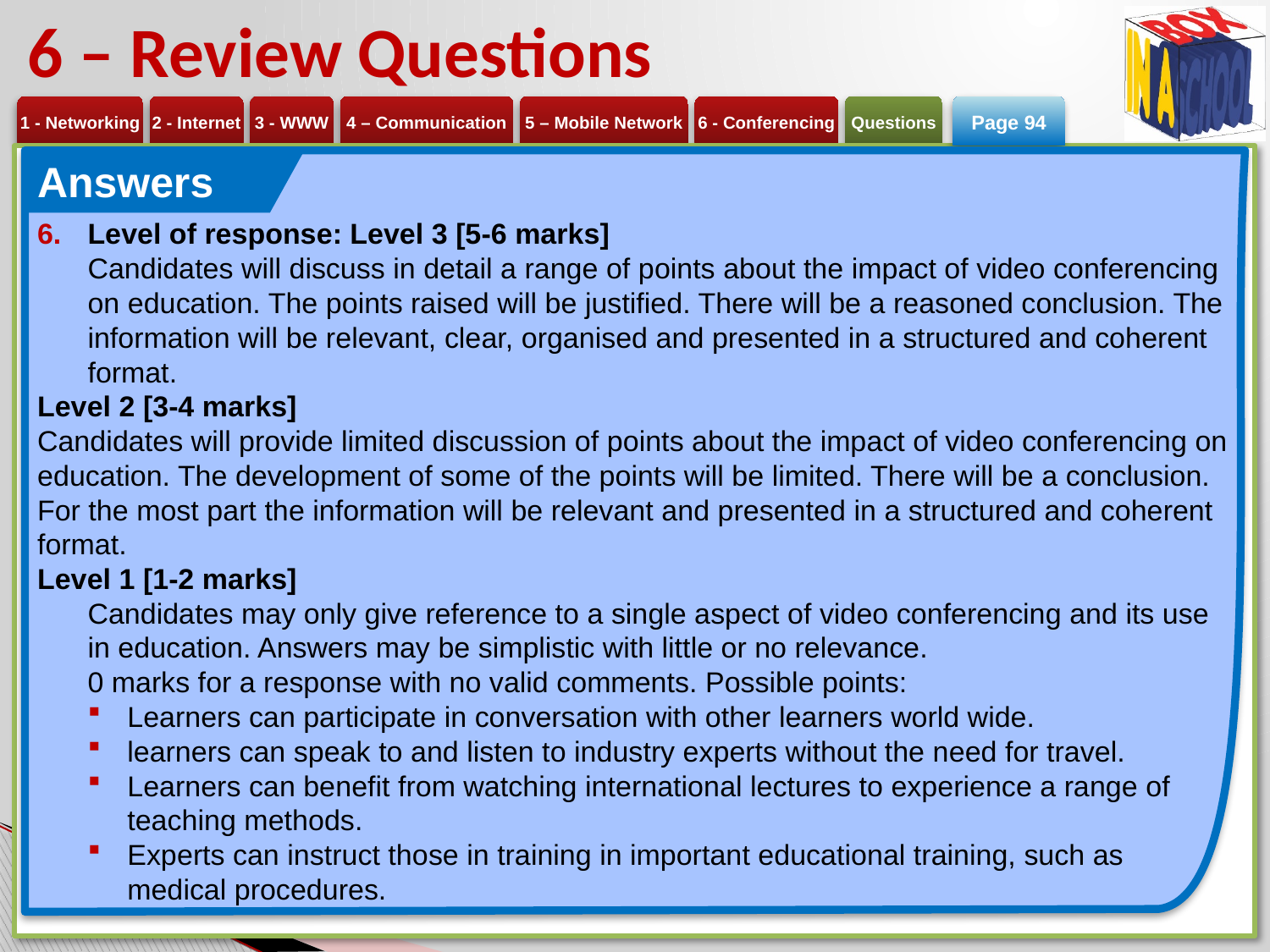

# 6 – Review Questions
Page 94
Answers

Level of response: Level 3 [5-6 marks]
Candidates will discuss in detail a range of points about the impact of video conferencing on education. The points raised will be justified. There will be a reasoned conclusion. The information will be relevant, clear, organised and presented in a structured and coherent format.
Level 2 [3-4 marks]
Candidates will provide limited discussion of points about the impact of video conferencing on education. The development of some of the points will be limited. There will be a conclusion. For the most part the information will be relevant and presented in a structured and coherent format.
Level 1 [1-2 marks]
Candidates may only give reference to a single aspect of video conferencing and its use in education. Answers may be simplistic with little or no relevance.
0 marks for a response with no valid comments. Possible points:
Learners can participate in conversation with other learners world wide.
learners can speak to and listen to industry experts without the need for travel.
Learners can benefit from watching international lectures to experience a range of teaching methods.
Experts can instruct those in training in important educational training, such as
medical procedures.